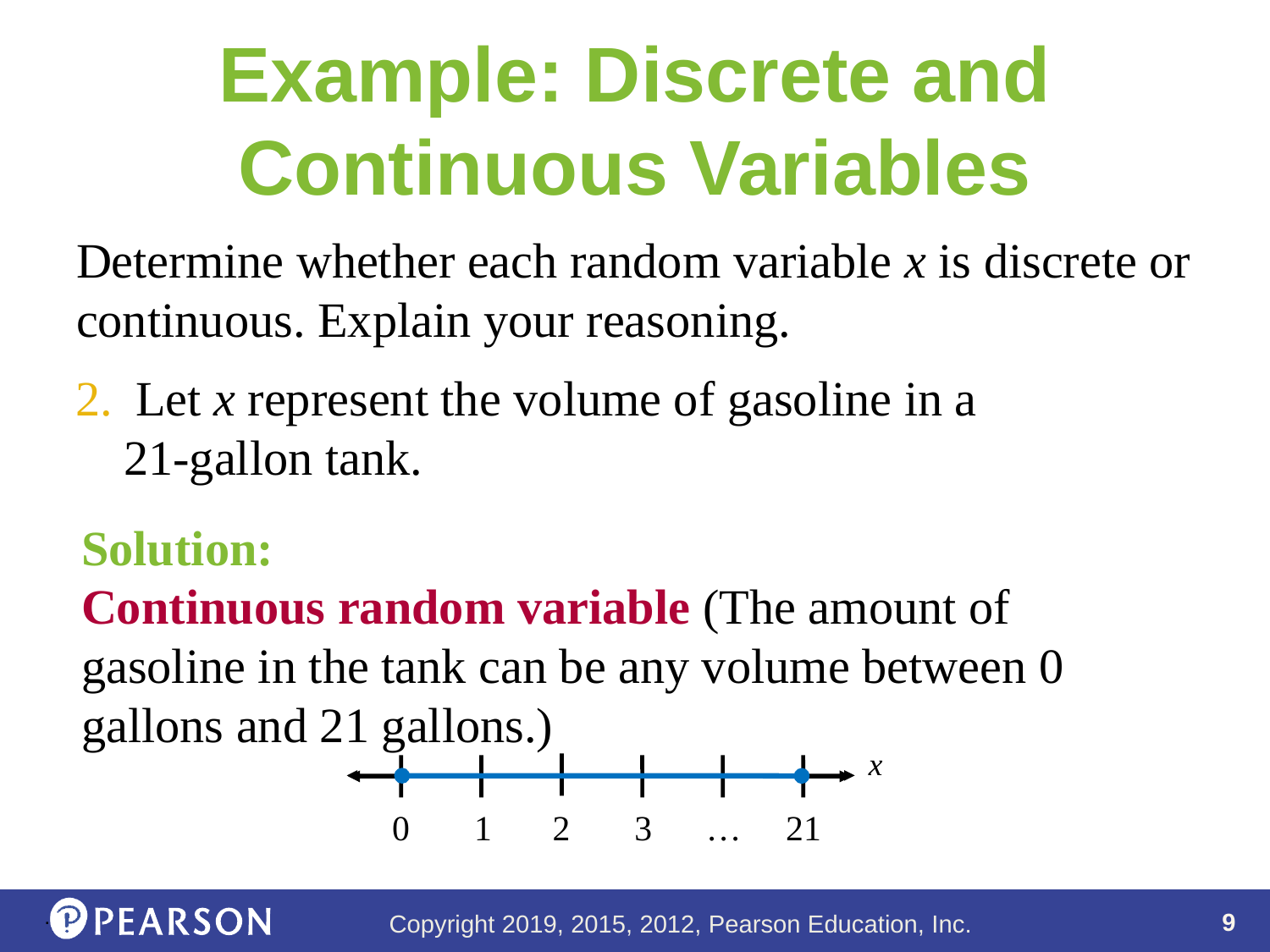

# Example: Discrete and Continuous Variables
Determine whether each random variable x is discrete or continuous. Explain your reasoning.
 Let x represent the volume of gasoline in a 21-gallon tank.
Solution:
Continuous random variable (The amount of gasoline in the tank can be any volume between 0 gallons and 21 gallons.)
x

0
1
2
3
…
21
.